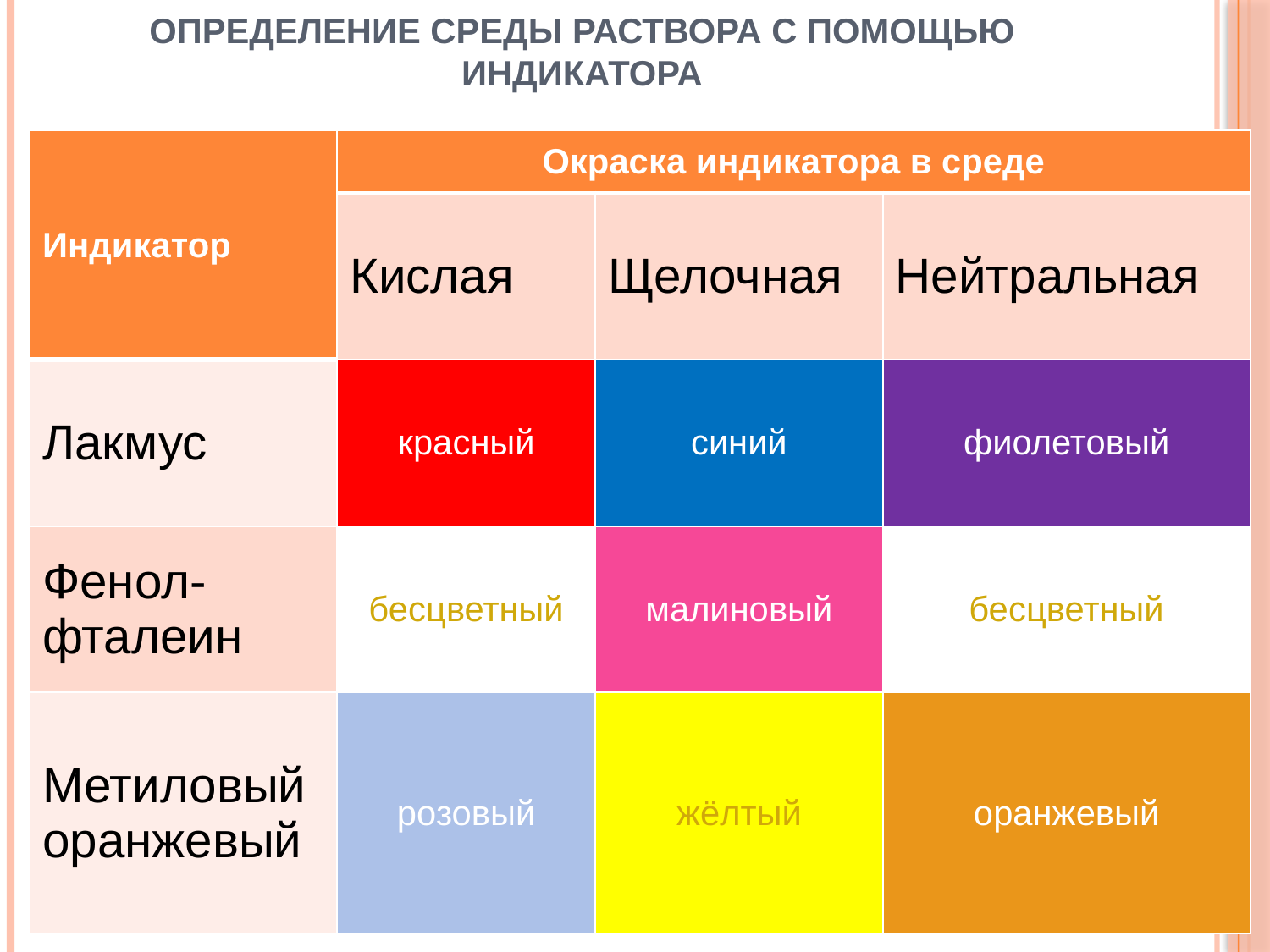

# Определение среды раствора с помощью индикатора
| Индикатор | Окраска индикатора в среде |  |  |
| --- | --- | --- | --- |
|  | Кислая | Щелочная | Нейтральная |
| Лакмус | красный | синий | фиолетовый |
| Фенол-фталеин | бесцветный | малиновый | бесцветный |
| Метиловый оранжевый | розовый | жёлтый | оранжевый |